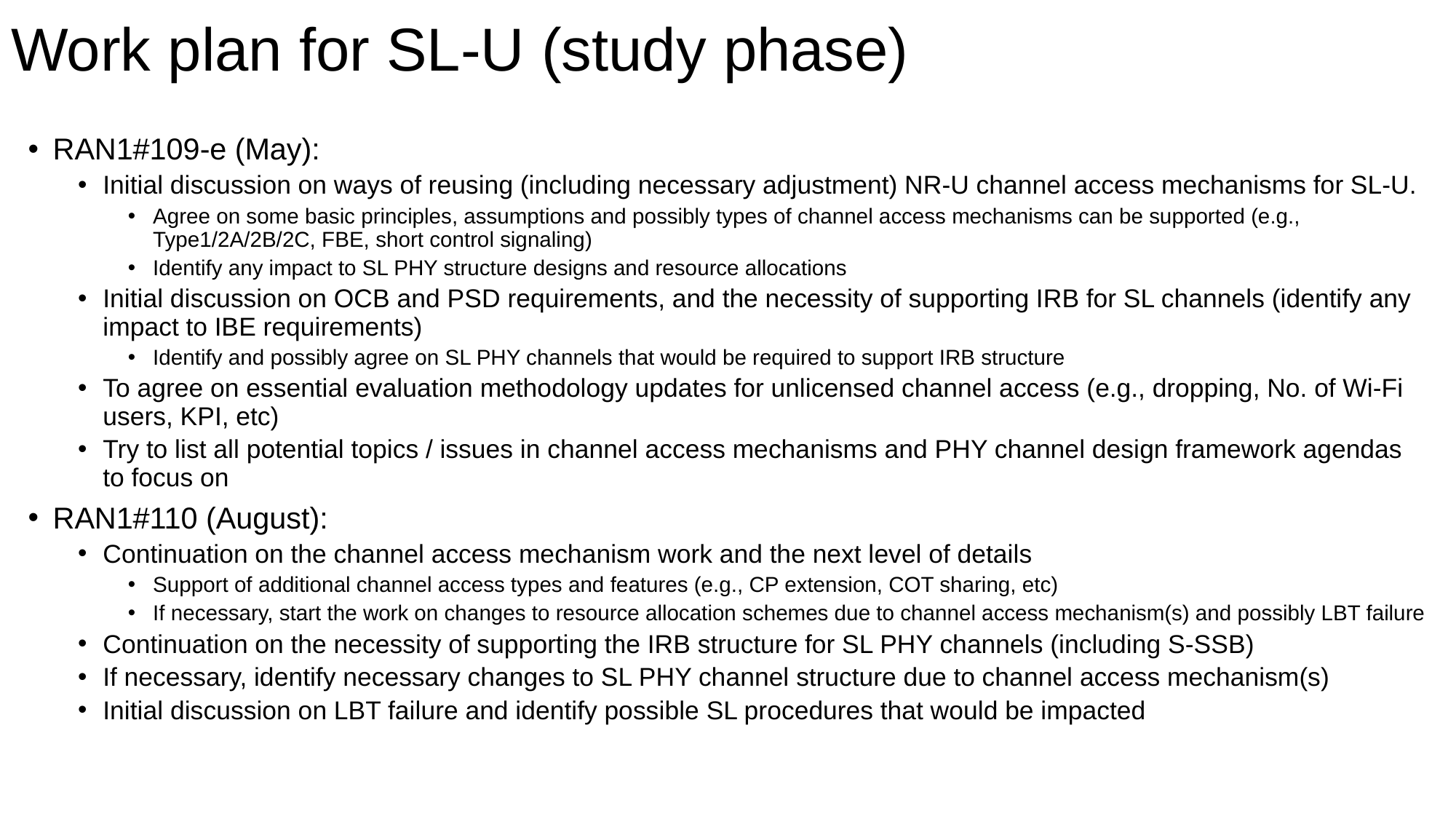

# Work plan for SL-U (study phase)
RAN1#109-e (May):
Initial discussion on ways of reusing (including necessary adjustment) NR-U channel access mechanisms for SL-U.
Agree on some basic principles, assumptions and possibly types of channel access mechanisms can be supported (e.g., Type1/2A/2B/2C, FBE, short control signaling)
Identify any impact to SL PHY structure designs and resource allocations
Initial discussion on OCB and PSD requirements, and the necessity of supporting IRB for SL channels (identify any impact to IBE requirements)
Identify and possibly agree on SL PHY channels that would be required to support IRB structure
To agree on essential evaluation methodology updates for unlicensed channel access (e.g., dropping, No. of Wi-Fi users, KPI, etc)
Try to list all potential topics / issues in channel access mechanisms and PHY channel design framework agendas to focus on
RAN1#110 (August):
Continuation on the channel access mechanism work and the next level of details
Support of additional channel access types and features (e.g., CP extension, COT sharing, etc)
If necessary, start the work on changes to resource allocation schemes due to channel access mechanism(s) and possibly LBT failure
Continuation on the necessity of supporting the IRB structure for SL PHY channels (including S-SSB)
If necessary, identify necessary changes to SL PHY channel structure due to channel access mechanism(s)
Initial discussion on LBT failure and identify possible SL procedures that would be impacted